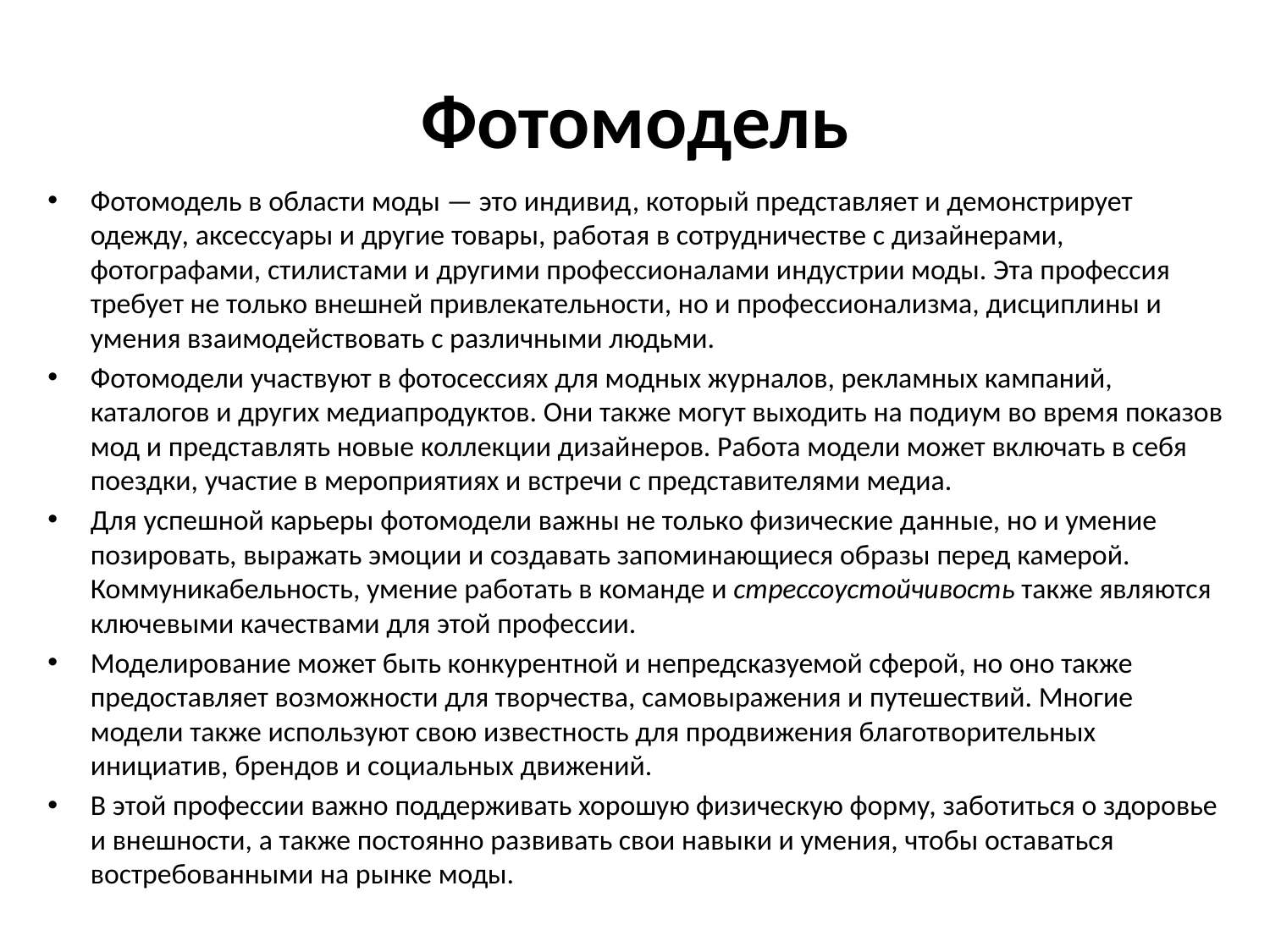

# Фотомодель
Фотомодель в области моды — это индивид, который представляет и демонстрирует одежду, аксессуары и другие товары, работая в сотрудничестве с дизайнерами, фотографами, стилистами и другими профессионалами индустрии моды. Эта профессия требует не только внешней привлекательности, но и профессионализма, дисциплины и умения взаимодействовать с различными людьми.
Фотомодели участвуют в фотосессиях для модных журналов, рекламных кампаний, каталогов и других медиапродуктов. Они также могут выходить на подиум во время показов мод и представлять новые коллекции дизайнеров. Работа модели может включать в себя поездки, участие в мероприятиях и встречи с представителями медиа.
Для успешной карьеры фотомодели важны не только физические данные, но и умение позировать, выражать эмоции и создавать запоминающиеся образы перед камерой. Коммуникабельность, умение работать в команде и стрессоустойчивость также являются ключевыми качествами для этой профессии.
Моделирование может быть конкурентной и непредсказуемой сферой, но оно также предоставляет возможности для творчества, самовыражения и путешествий. Многие модели также используют свою известность для продвижения благотворительных инициатив, брендов и социальных движений.
В этой профессии важно поддерживать хорошую физическую форму, заботиться о здоровье и внешности, а также постоянно развивать свои навыки и умения, чтобы оставаться востребованными на рынке моды.